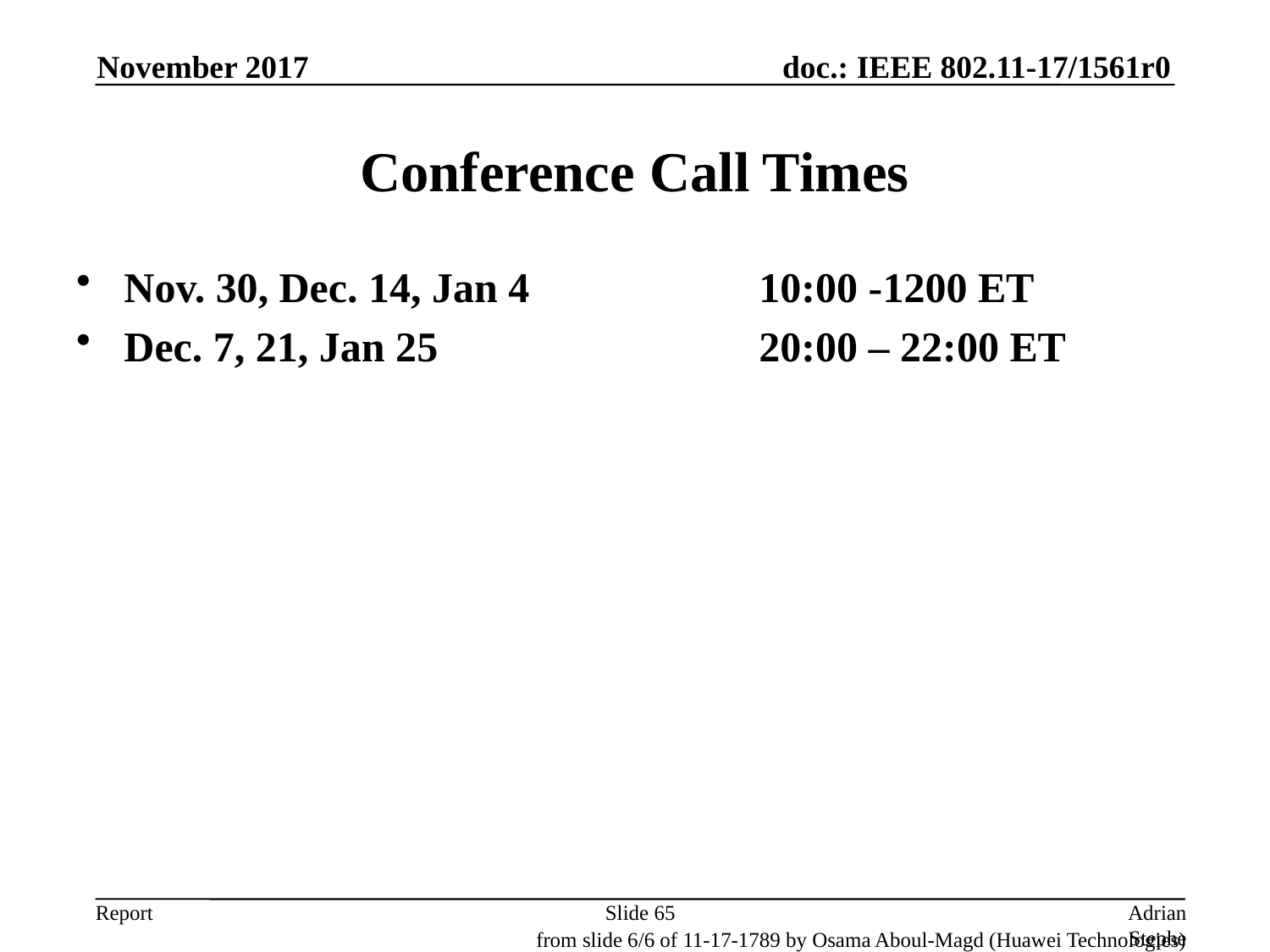

November 2017
# Conference Call Times
Nov. 30, Dec. 14, Jan 4		10:00 -1200 ET
Dec. 7, 21, Jan 25			20:00 – 22:00 ET

Slide 65
Adrian Stephens, Intel Corporation
from slide 6/6 of 11-17-1789 by Osama Aboul-Magd (Huawei Technologies)